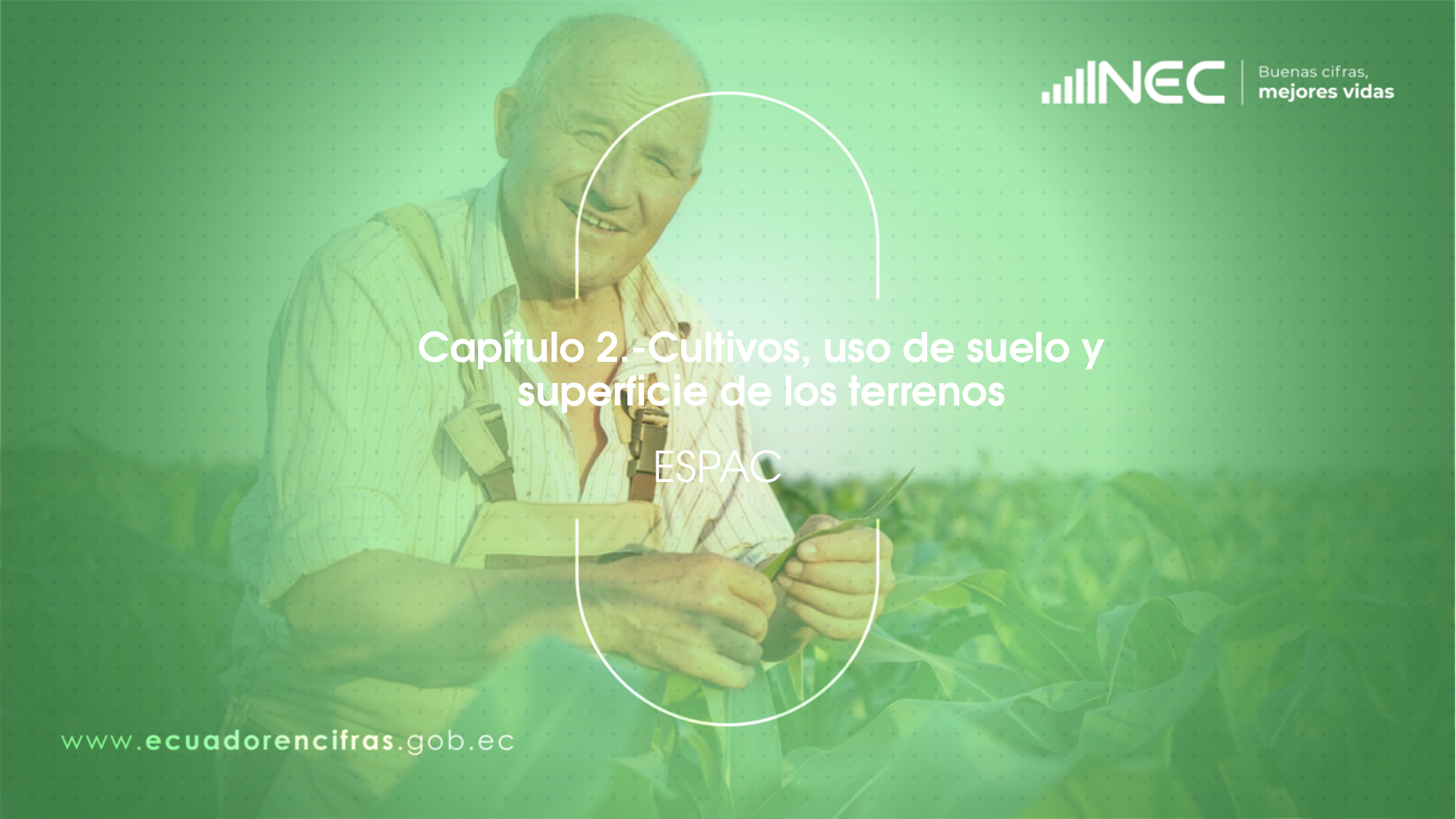

# Capítulo 2.-Cultivos, uso de suelo y superficie de los terrenos
ESPAC